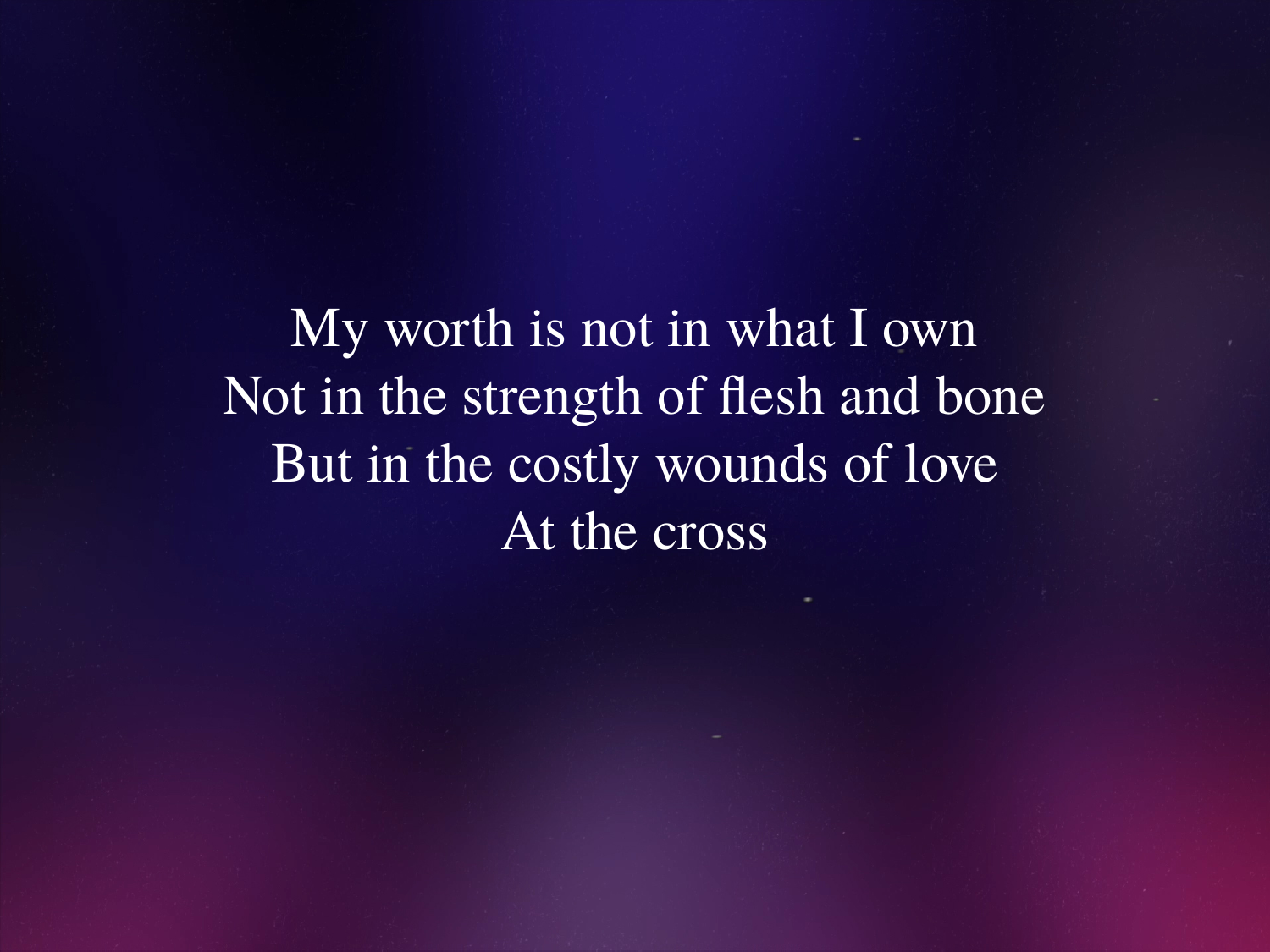

# My worth is not in what I own Not in the strength of flesh and bone But in the costly wounds of love At the cross